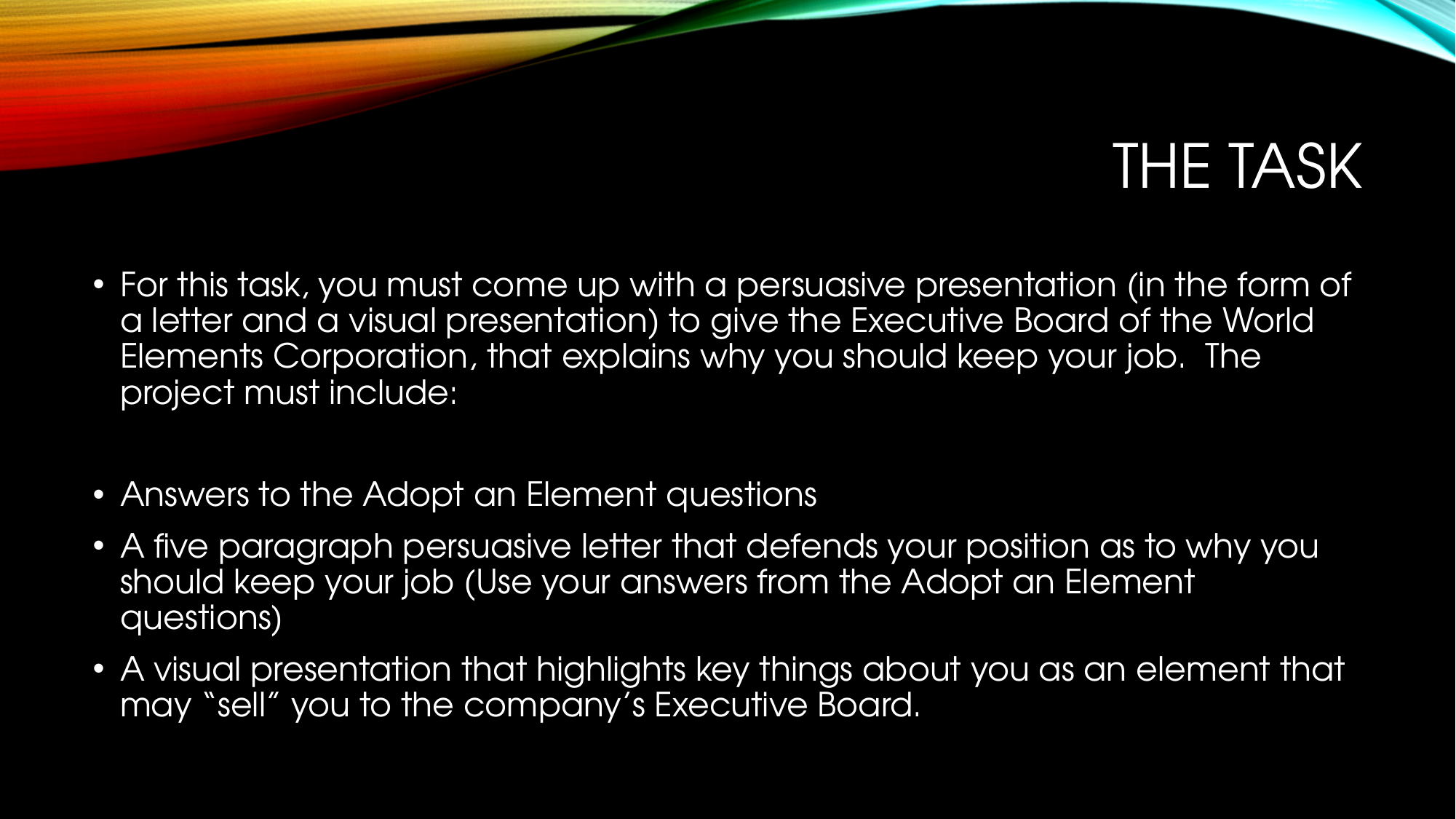

# The Task
For this task, you must come up with a persuasive presentation (in the form of a letter and a visual presentation) to give the Executive Board of the World Elements Corporation, that explains why you should keep your job.  The project must include:

Answers to the Adopt an Element questions
A five paragraph persuasive letter that defends your position as to why you should keep your job (Use your answers from the Adopt an Element questions)
A visual presentation that highlights key things about you as an element that may “sell” you to the company’s Executive Board.